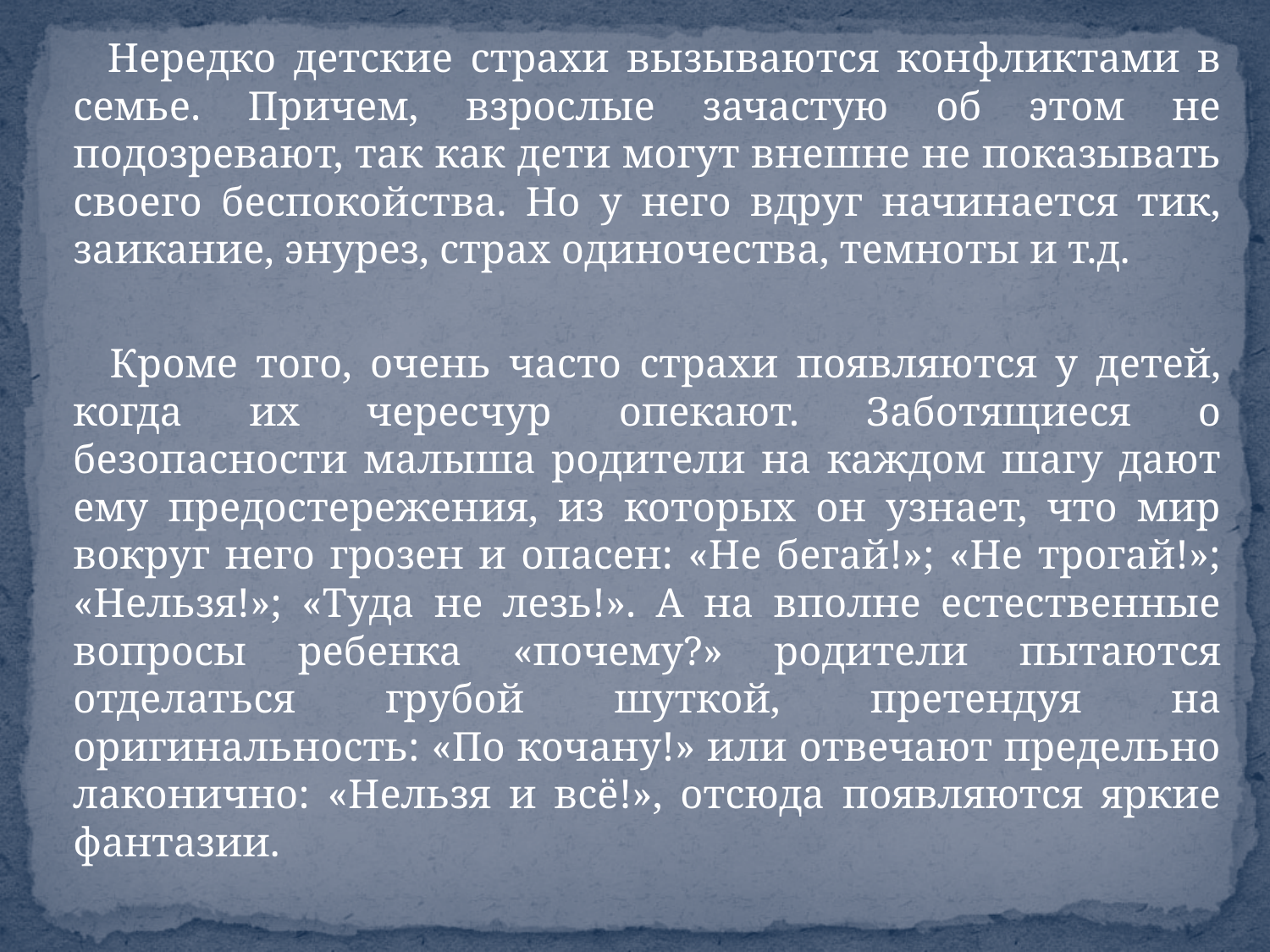

Нередко детские страхи вызываются конфликтами в семье. Причем, взрослые зачастую об этом не подозревают, так как дети могут внешне не показывать своего беспокойства. Но у него вдруг начинается тик, заикание, энурез, страх одиночества, темноты и т.д.

    Кроме того, очень часто страхи появляются у детей, когда их чересчур опекают. Заботящиеся о безопасности малыша родители на каждом шагу дают ему предостережения, из которых он узнает, что мир вокруг него грозен и опасен: «Не бегай!»; «Не трогай!»; «Нельзя!»; «Туда не лезь!». А на вполне естественные вопросы ребенка «почему?» родители пытаются отделаться грубой шуткой, претендуя на оригинальность: «По кочану!» или отвечают предельно лаконично: «Нельзя и всё!», отсюда появляются яркие фантазии.